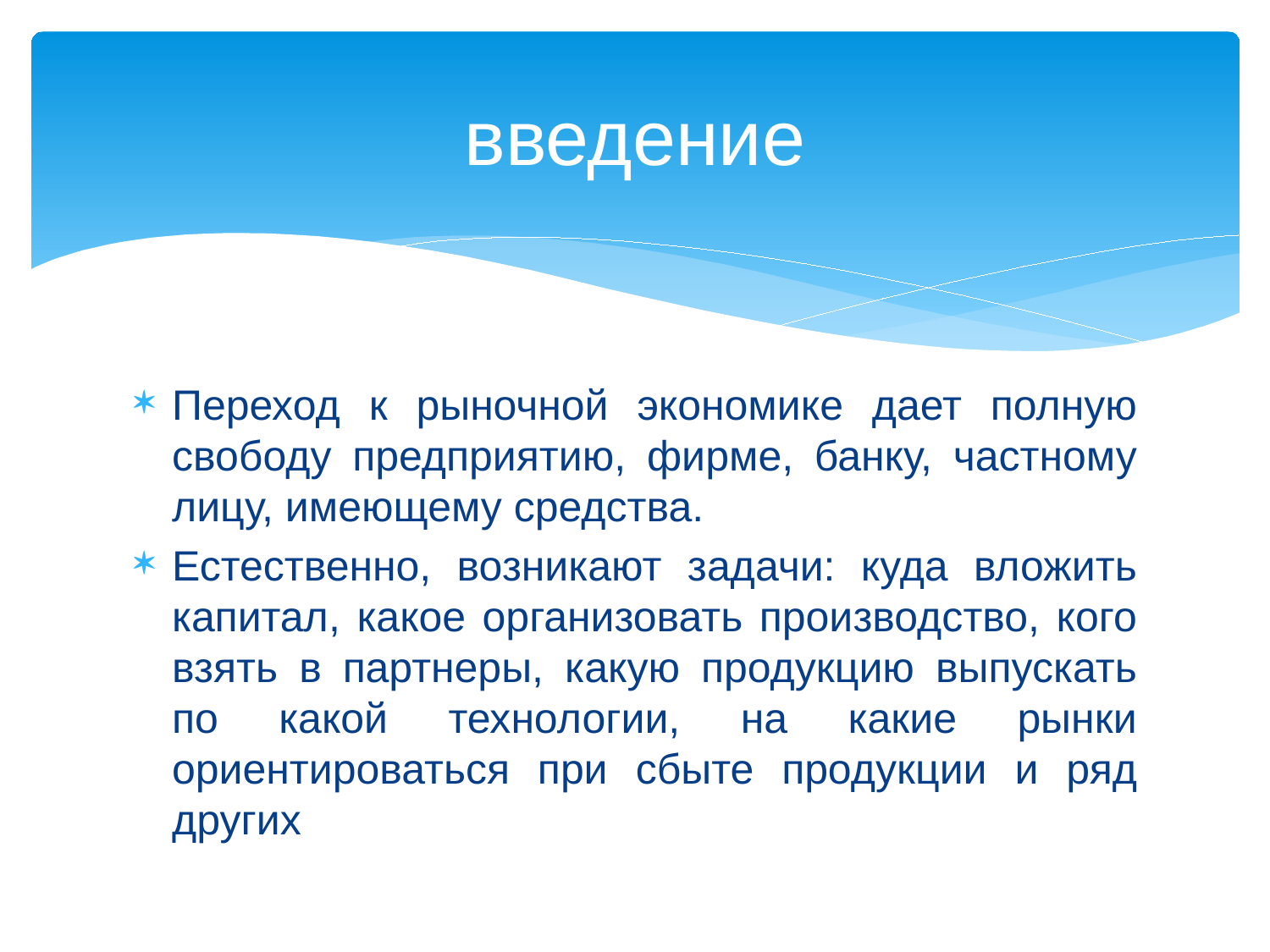

# введение
Переход к рыночной экономике дает полную свободу предприятию, фирме, банку, частному лицу, имеющему средства.
Естественно, возникают задачи: куда вложить капитал, какое организовать производство, кого взять в партнеры, какую продукцию выпускать по какой технологии, на какие рынки ориентироваться при сбыте продукции и ряд других